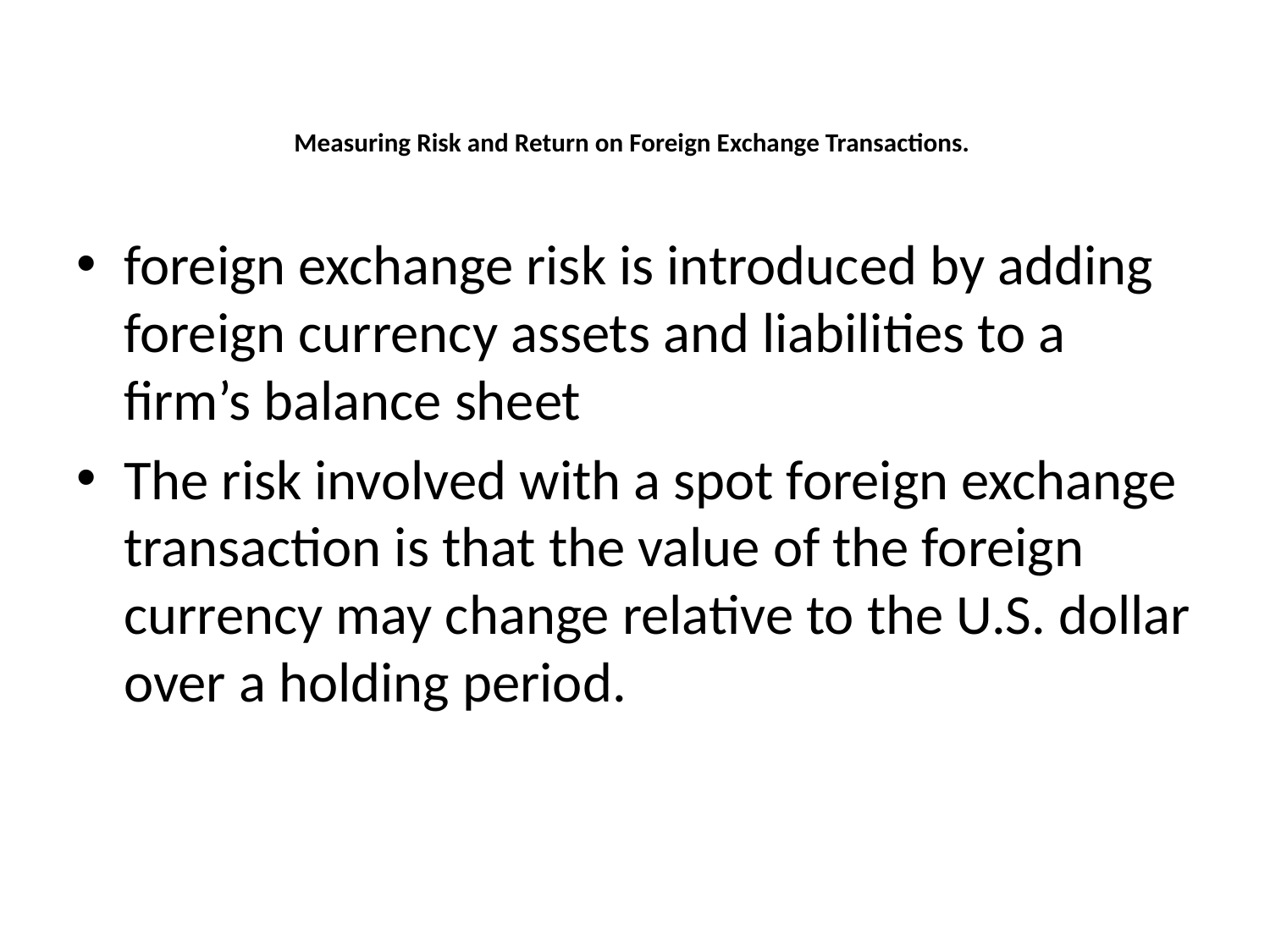

# Measuring Risk and Return on Foreign Exchange Transactions.
foreign exchange risk is introduced by adding foreign currency assets and liabilities to a firm’s balance sheet
The risk involved with a spot foreign exchange transaction is that the value of the foreign currency may change relative to the U.S. dollar over a holding period.